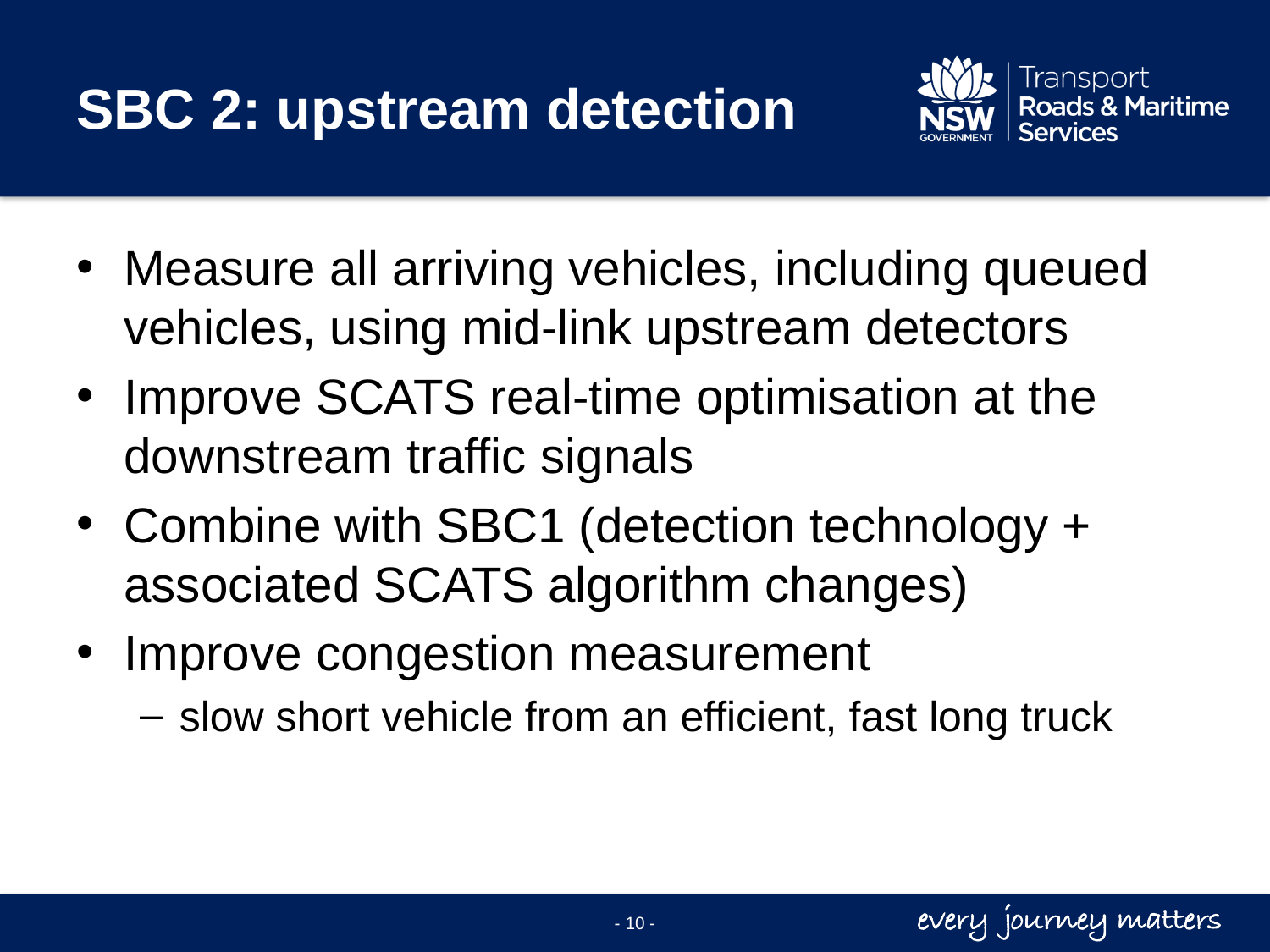

# SBC 2: upstream detection
Measure all arriving vehicles, including queued vehicles, using mid-link upstream detectors
Improve SCATS real-time optimisation at the downstream traffic signals
Combine with SBC1 (detection technology + associated SCATS algorithm changes)
Improve congestion measurement
slow short vehicle from an efficient, fast long truck